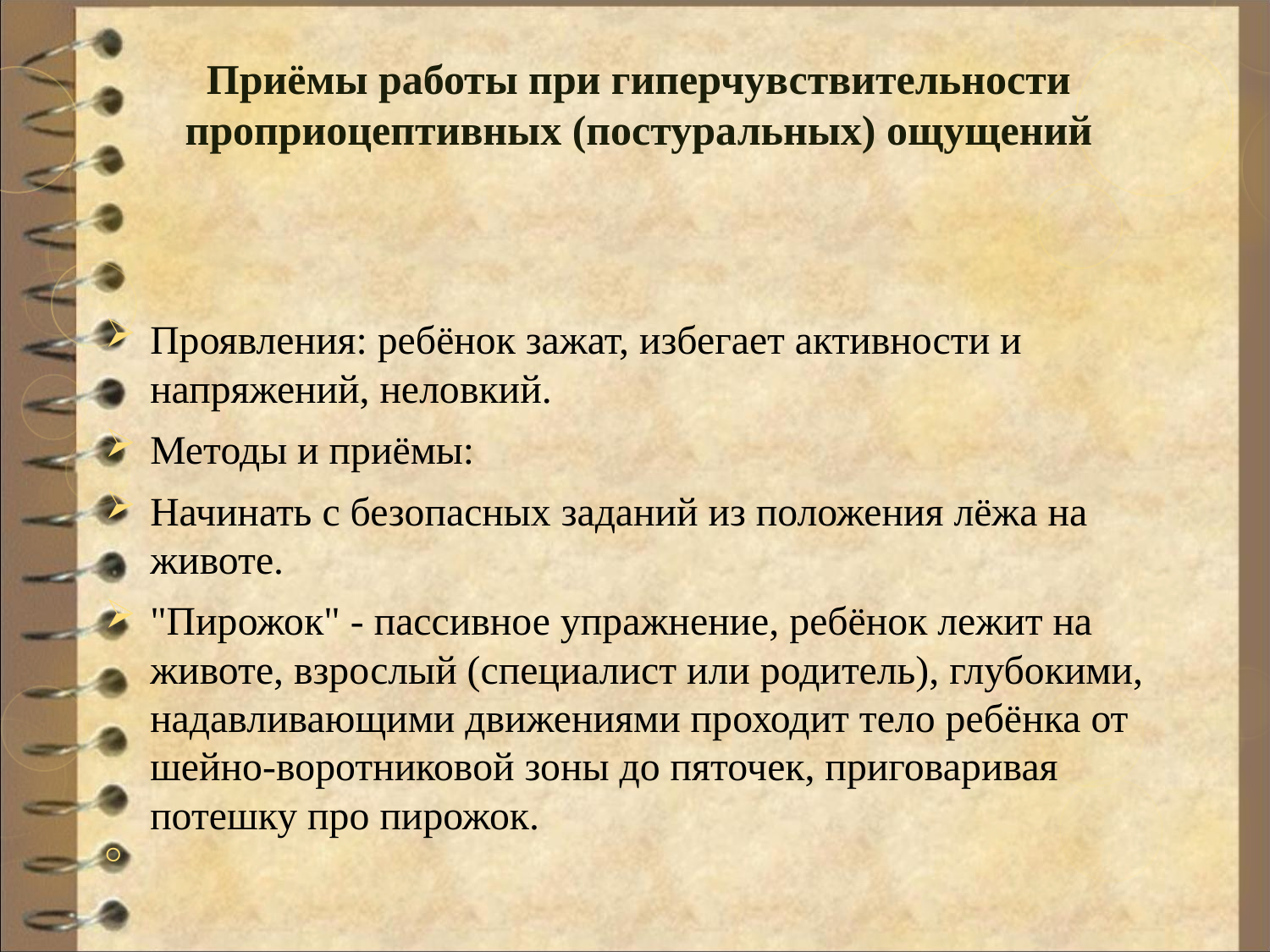

# Приёмы работы при гиперчувствительности проприоцептивных (постуральных) ощущений

Проявления: ребёнок зажат, избегает активности и напряжений, неловкий.
Методы и приёмы:
Начинать с безопасных заданий из положения лёжа на животе.
"Пирожок" - пассивное упражнение, ребёнок лежит на животе, взрослый (специалист или родитель), глубокими, надавливающими движениями проходит тело ребёнка от шейно-воротниковой зоны до пяточек, приговаривая потешку про пирожок.